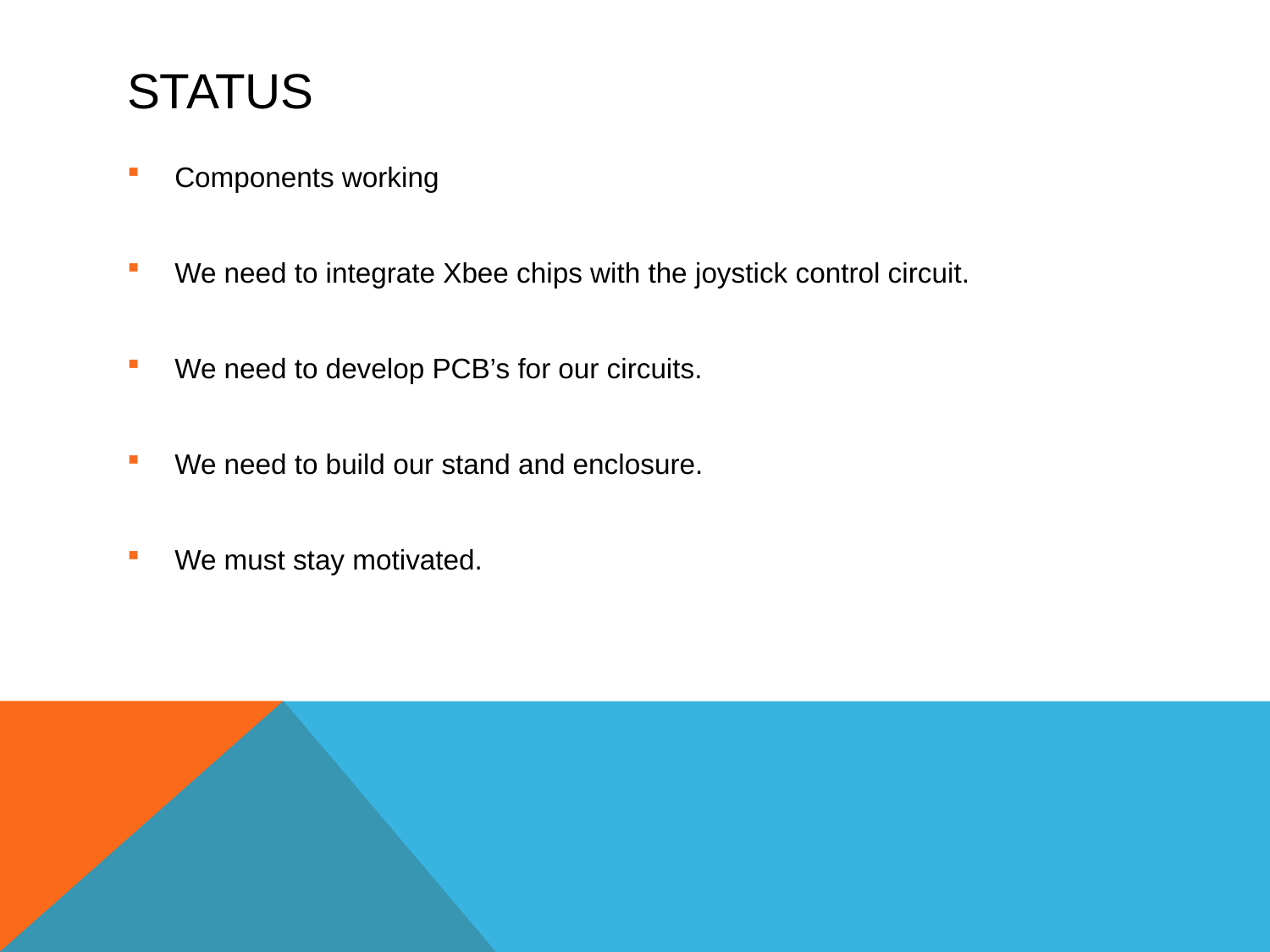

# Status
Components working

We need to integrate Xbee chips with the joystick control circuit.

We need to develop PCB’s for our circuits.

We need to build our stand and enclosure.

We must stay motivated.